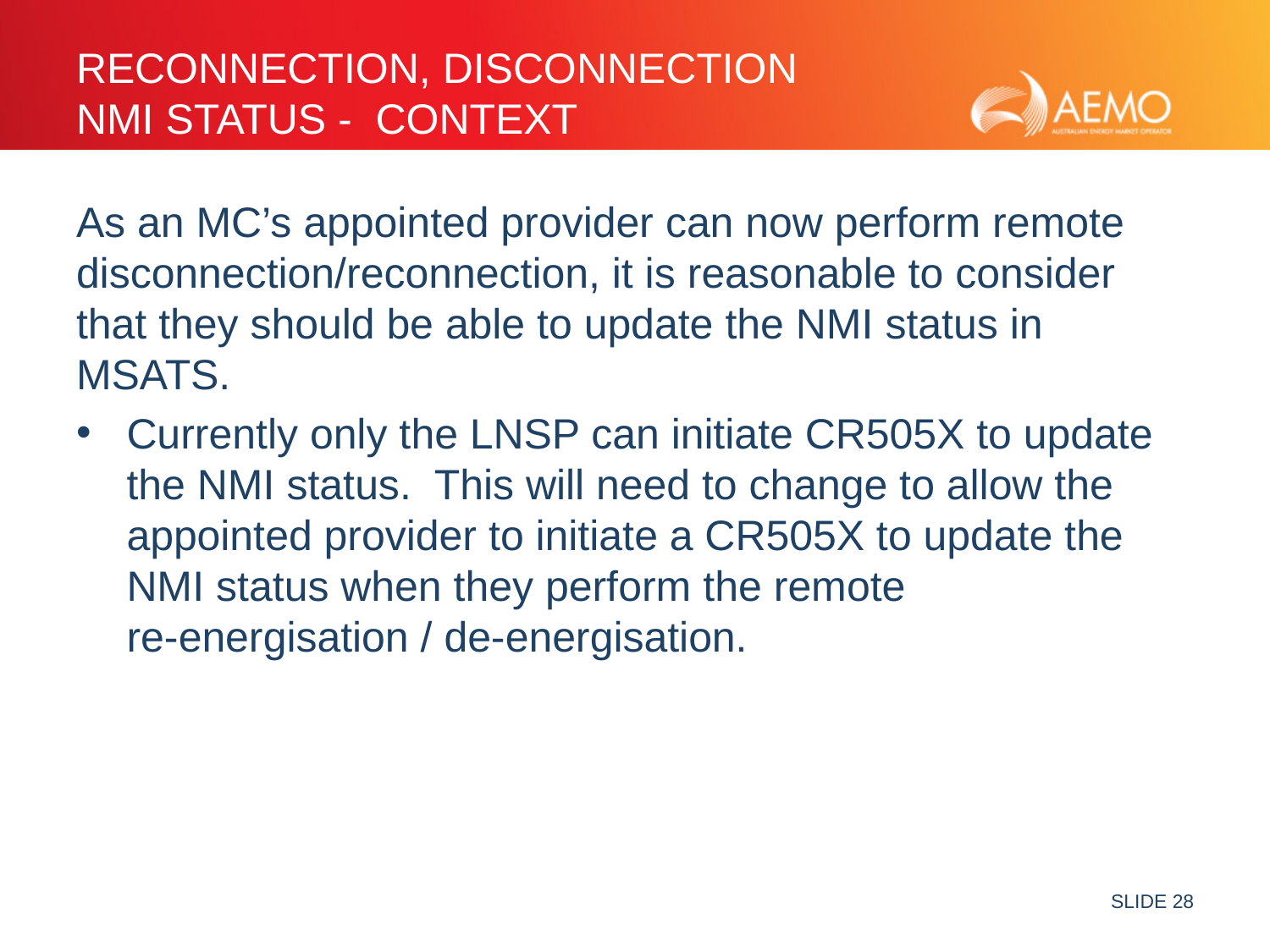

# Reconnection, disconnection NMI Status -  Context
As an MC’s appointed provider can now perform remote disconnection/reconnection, it is reasonable to consider that they should be able to update the NMI status in MSATS.
Currently only the LNSP can initiate CR505X to update the NMI status.  This will need to change to allow the appointed provider to initiate a CR505X to update the NMI status when they perform the remote
re-energisation / de-energisation.